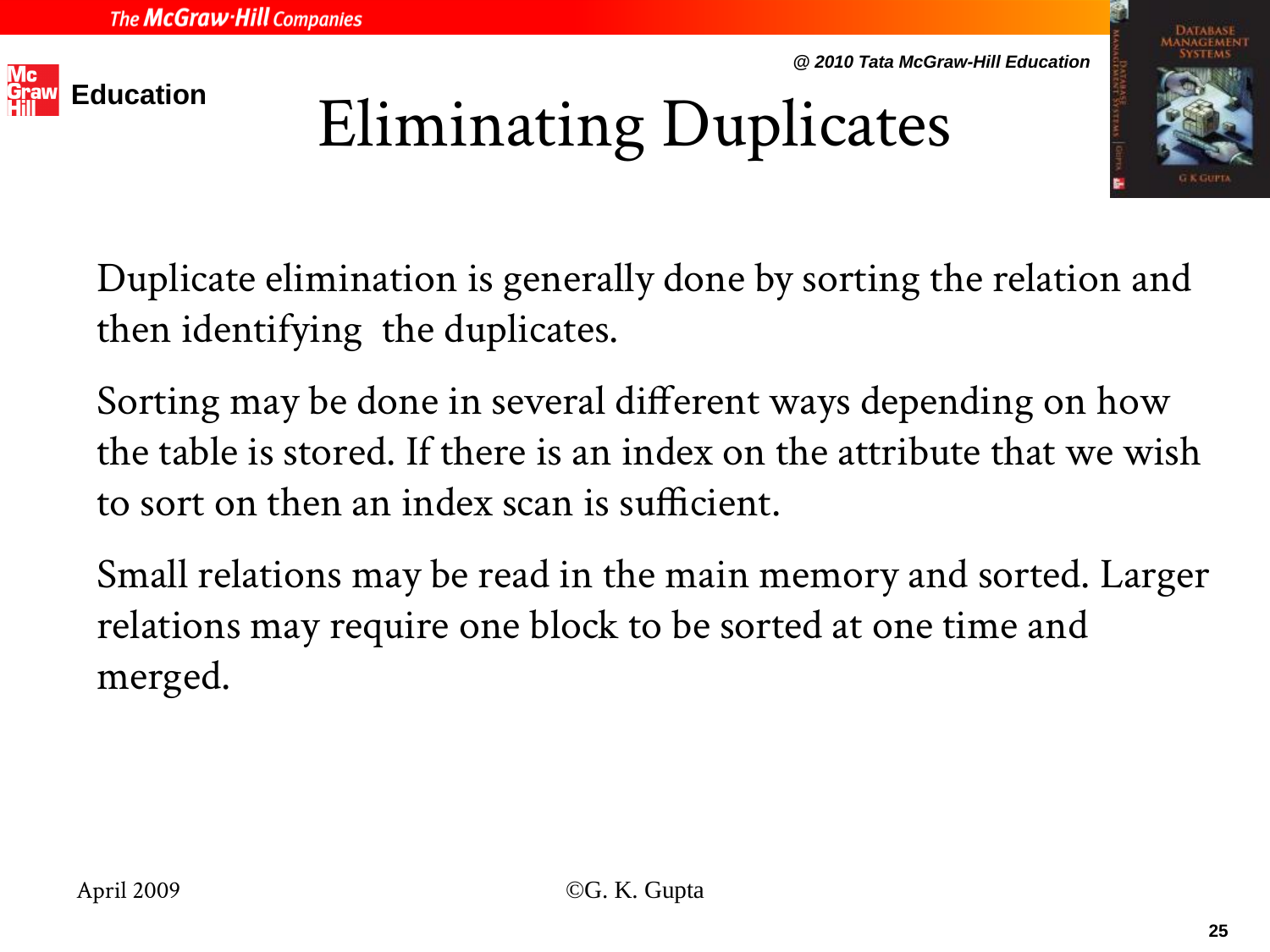

# Eliminating Duplicates
Duplicate elimination is generally done by sorting the relation and then identifying  the duplicates.
Sorting may be done in several different ways depending on how the table is stored. If there is an index on the attribute that we wish to sort on then an index scan is sufficient.
Small relations may be read in the main memory and sorted. Larger relations may require one block to be sorted at one time and merged.
April 2009
©G. K. Gupta